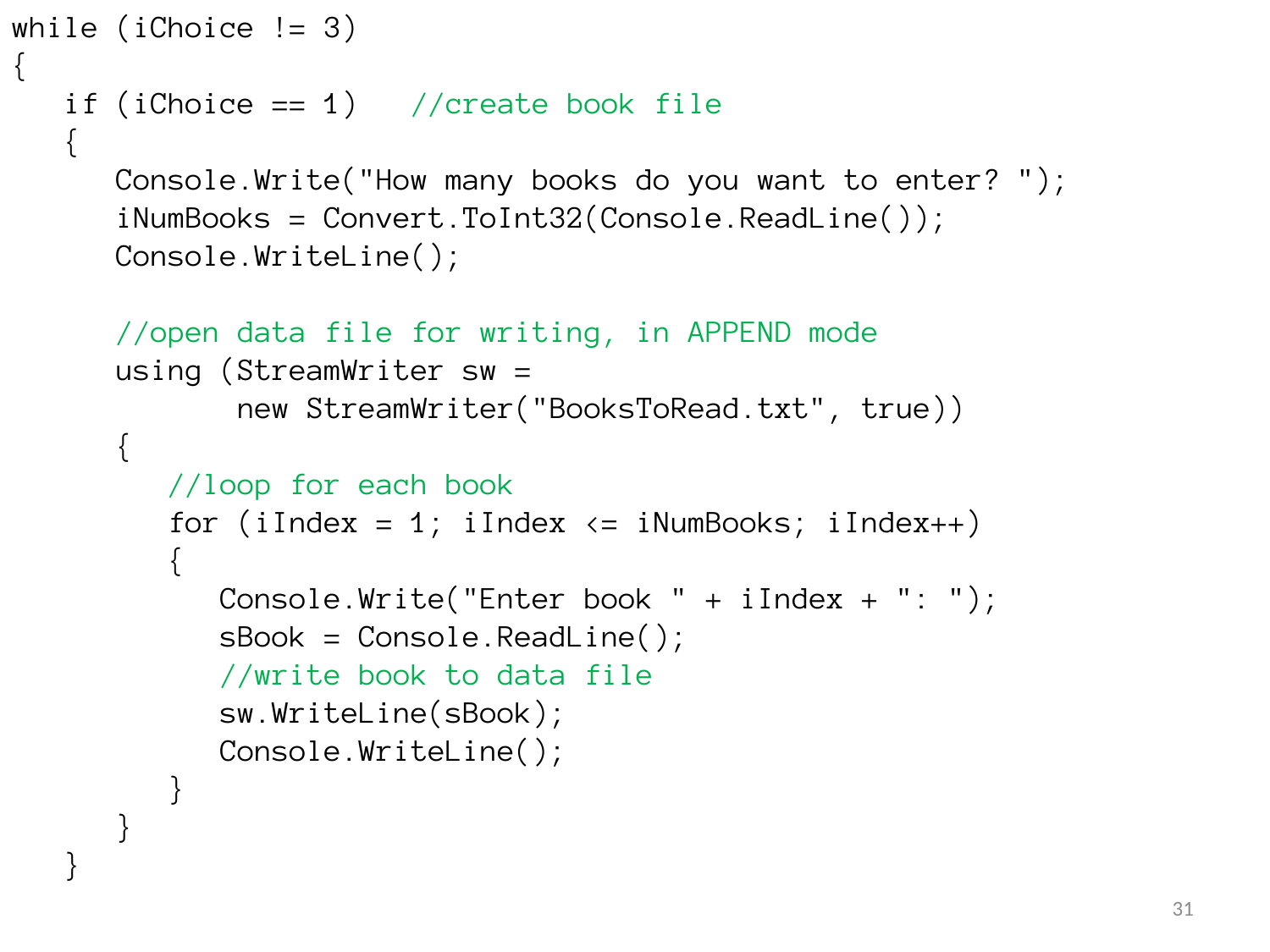

while (iChoice != 3)
{
   if (iChoice == 1)   //create book file
   {
      Console.Write("How many books do you want to enter? ");
      iNumBooks = Convert.ToInt32(Console.ReadLine());
      Console.WriteLine();

      //open data file for writing, in APPEND mode
      using (StreamWriter sw =
             new StreamWriter("BooksToRead.txt", true))
      {
         //loop for each book
         for (iIndex = 1; iIndex <= iNumBooks; iIndex++)
         {
            Console.Write("Enter book " + iIndex + ": ");
            sBook = Console.ReadLine();
            //write book to data file
            sw.WriteLine(sBook);
            Console.WriteLine();
         }
      }
   }
31